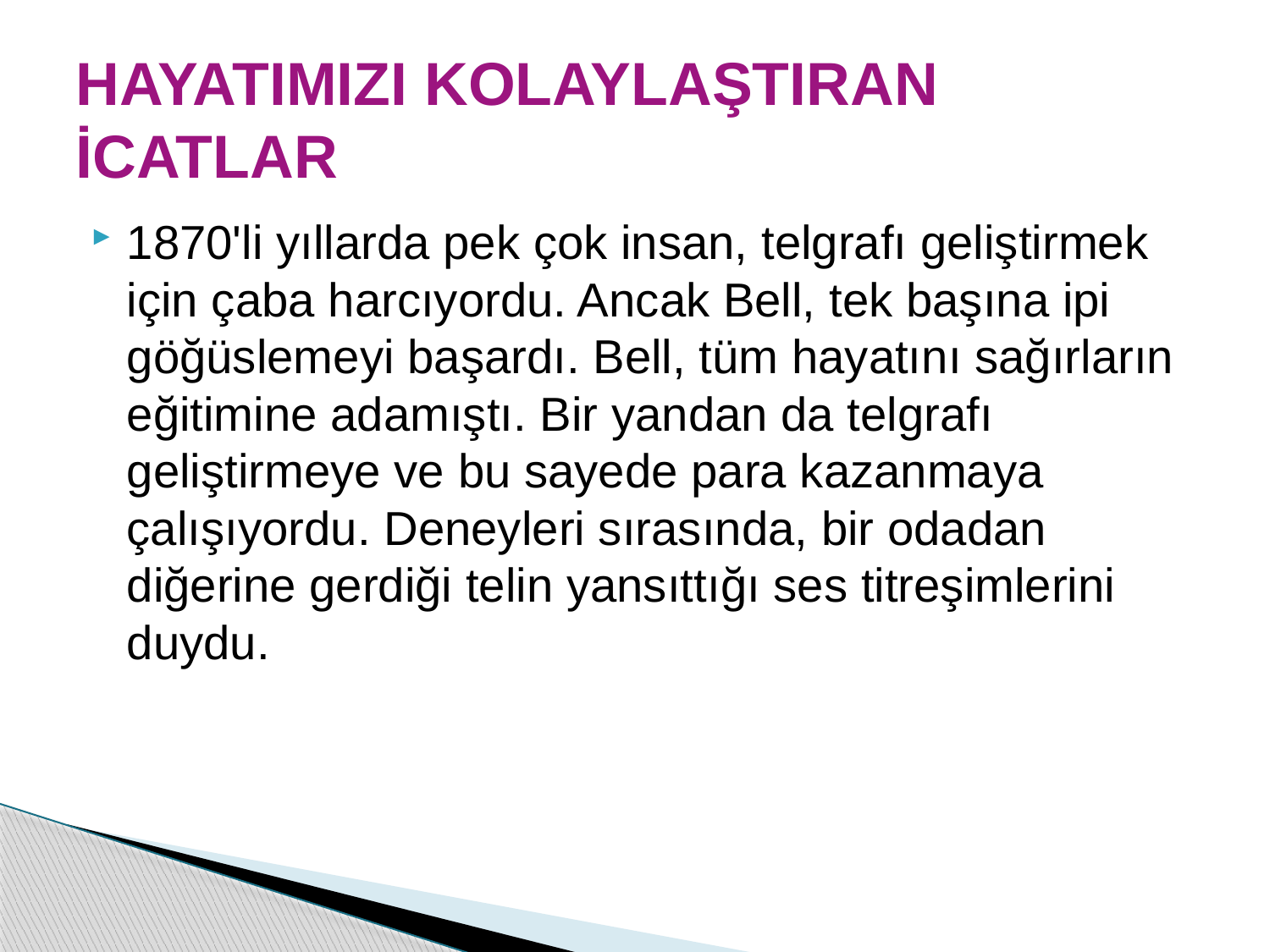

# HAYATIMIZI KOLAYLAŞTIRAN İCATLAR
1870'li yıllarda pek çok insan, telgrafı geliştirmek için çaba harcıyordu. Ancak Bell, tek başına ipi göğüslemeyi başardı. Bell, tüm hayatını sağırların eğitimine adamıştı. Bir yandan da telgrafı geliştirmeye ve bu sayede para kazanmaya çalışıyordu. Deneyleri sırasında, bir odadan diğerine gerdiği telin yansıttığı ses titreşimlerini duydu.